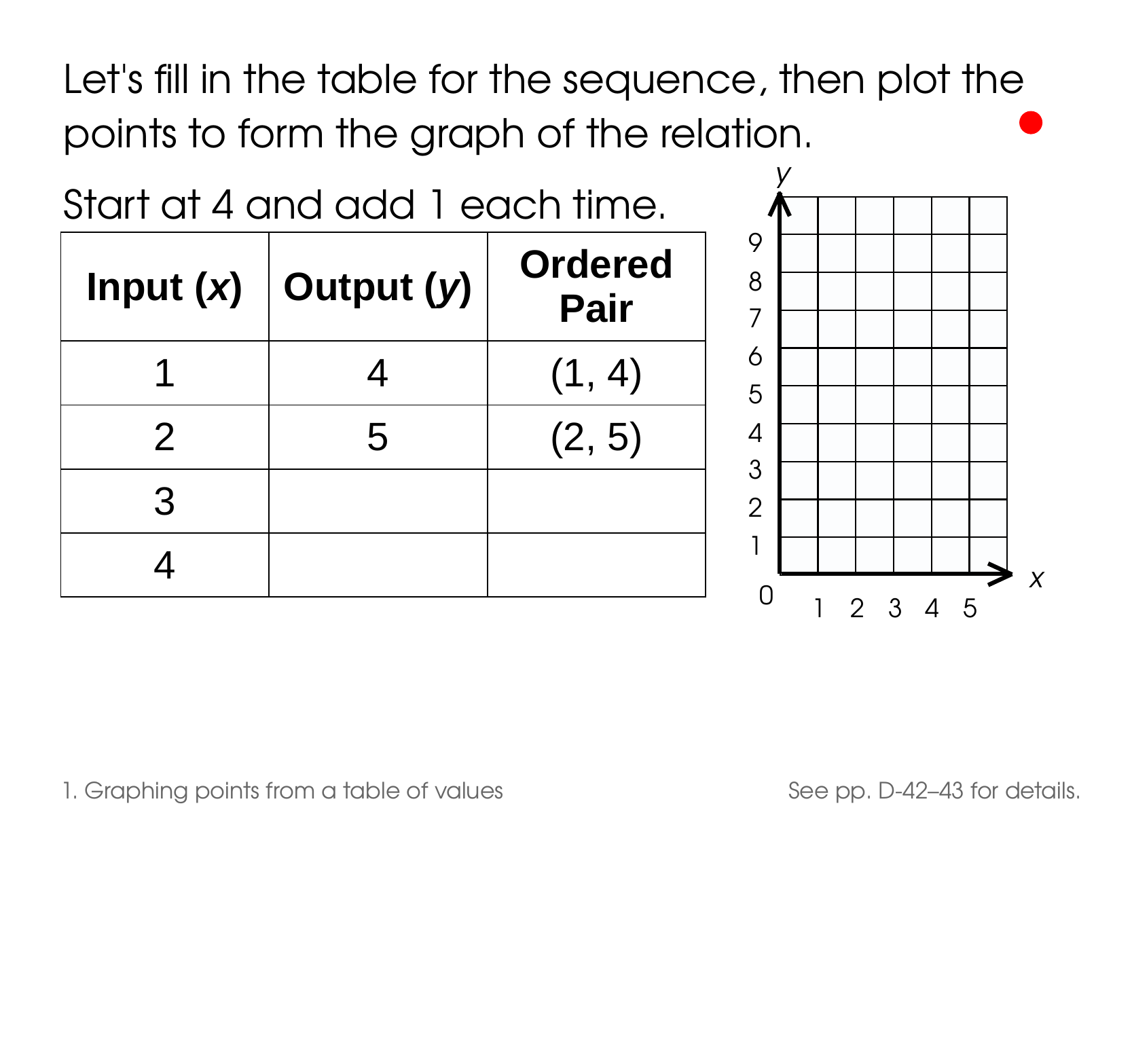

Let's fill in the table for the sequence, then plot the points to form the graph of the relation.
Start at 4 and add 1 each time.

y

9
8
7
6
5
4
3
2
1
x
0
1
2
3
4
5
| Input (x) | Output (y) | Ordered Pair |
| --- | --- | --- |
| 1 | 4 | (1, 4) |
| 2 | 5 | (2, 5) |
| 3 |  |  |
| 4 |  |  |
1. Graphing points from a table of values
See pp. D-42–43 for details.